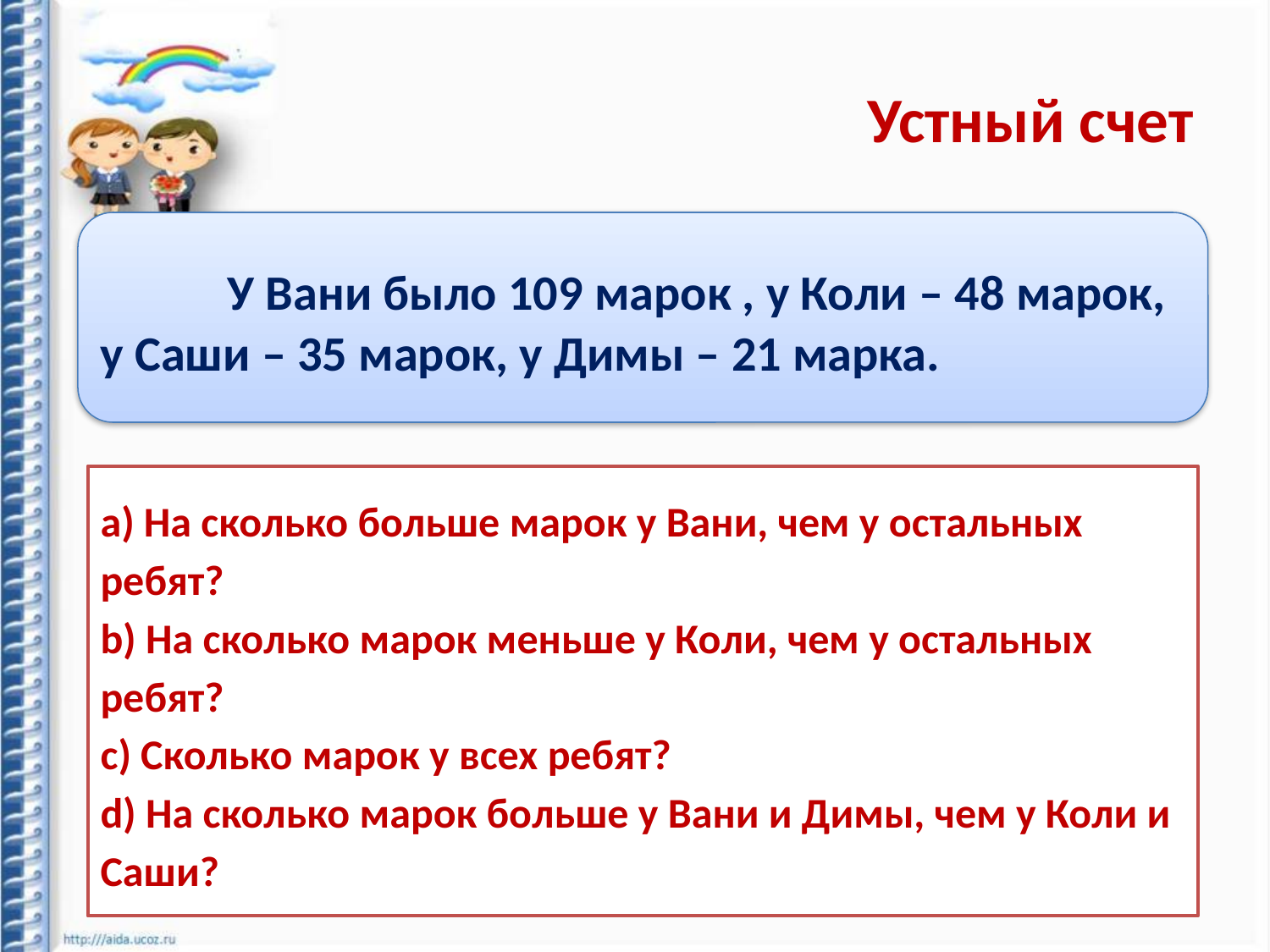

# Устный счет
	У Вани было 109 марок , у Коли – 48 марок, у Саши – 35 марок, у Димы – 21 марка.
a) На сколько больше марок у Вани, чем у остальных ребят?
b) На сколько марок меньше у Коли, чем у остальных ребят?
c) Сколько марок у всех ребят?
d) На сколько марок больше у Вани и Димы, чем у Коли и Саши?